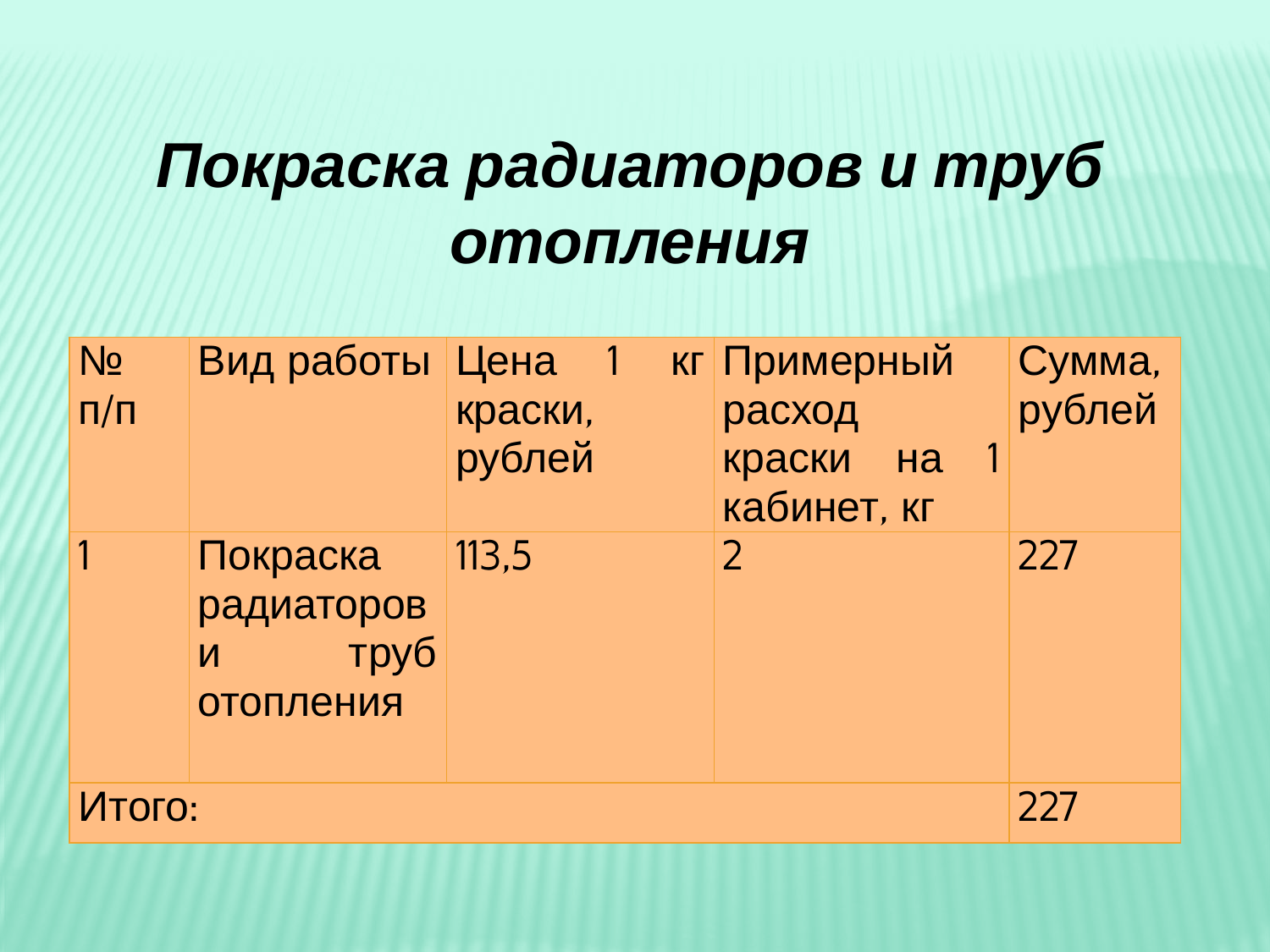

Покраска радиаторов и труб отопления

| № п/п | Вид работы | Цена 1 кг краски, рублей | Примерный расход краски на 1 кабинет, кг | Сумма, рублей |
| --- | --- | --- | --- | --- |
| 1 | Покраска радиаторов и труб отопления | 113,5 | 2 | 227 |
| Итого: |  |  |  | 227 |